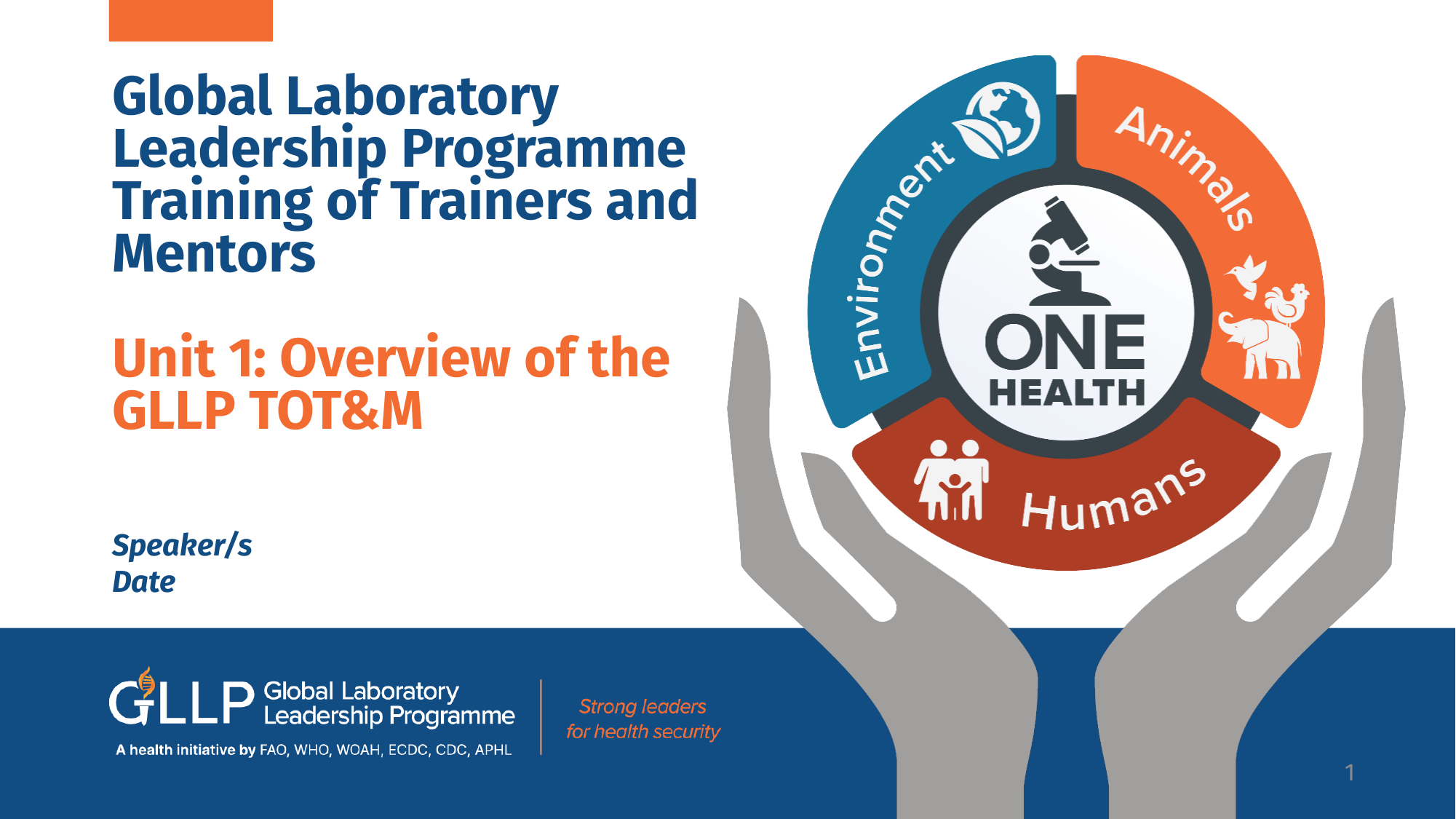

Global Laboratory 
Leadership Programme 
Training of Trainers and Mentors
Unit 1: Overview of the GLLP TOT&M
# Speaker/s Date
1